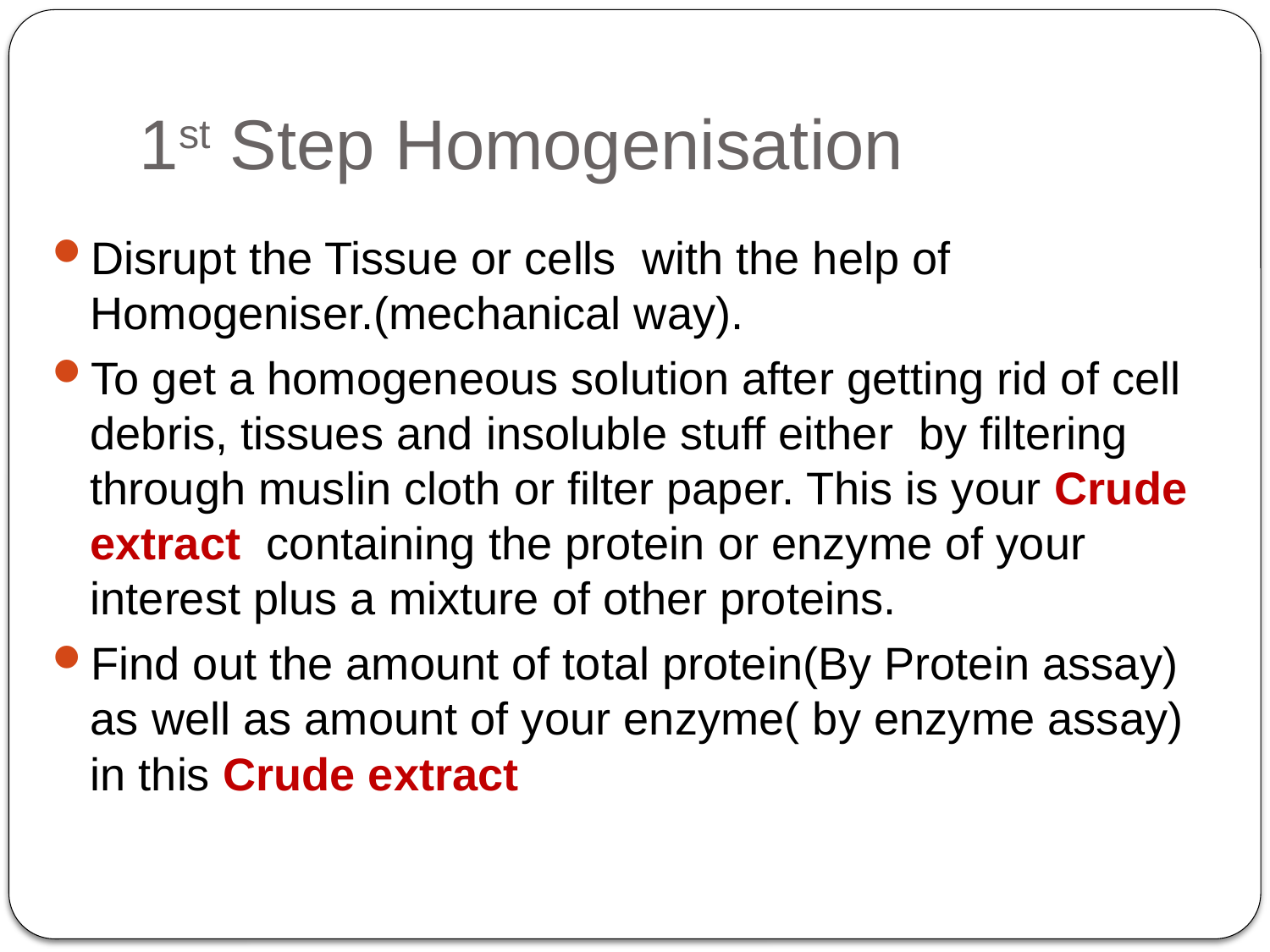

# 1st Step Homogenisation
Disrupt the Tissue or cells  with the help of Homogeniser.(mechanical way).
To get a homogeneous solution after getting rid of cell debris, tissues and insoluble stuff either  by filtering through muslin cloth or filter paper. This is your Crude extract  containing the protein or enzyme of your interest plus a mixture of other proteins.
Find out the amount of total protein(By Protein assay) as well as amount of your enzyme( by enzyme assay) in this Crude extract